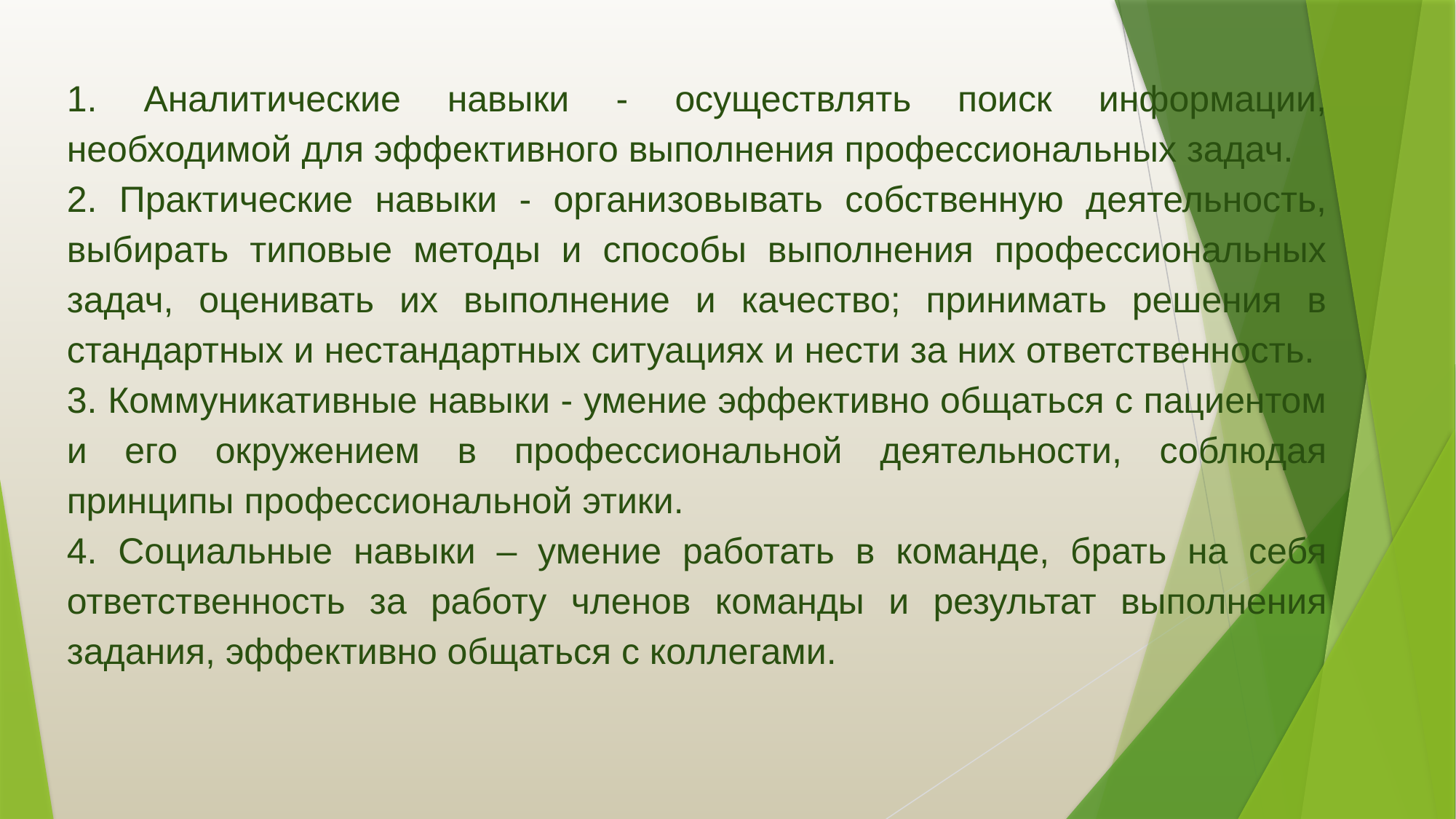

1. Аналитические навыки - осуществлять поиск информации, необходимой для эффективного выполнения профессиональных задач.
2. Практические навыки - организовывать собственную деятельность, выбирать типовые методы и способы выполнения профессиональных задач, оценивать их выполнение и качество; принимать решения в стандартных и нестандартных ситуациях и нести за них ответственность.
3. Коммуникативные навыки - умение эффективно общаться с пациентом и его окружением в профессиональной деятельности, соблюдая принципы профессиональной этики.
4. Социальные навыки – умение работать в команде, брать на себя ответственность за работу членов команды и результат выполнения задания, эффективно общаться с коллегами.